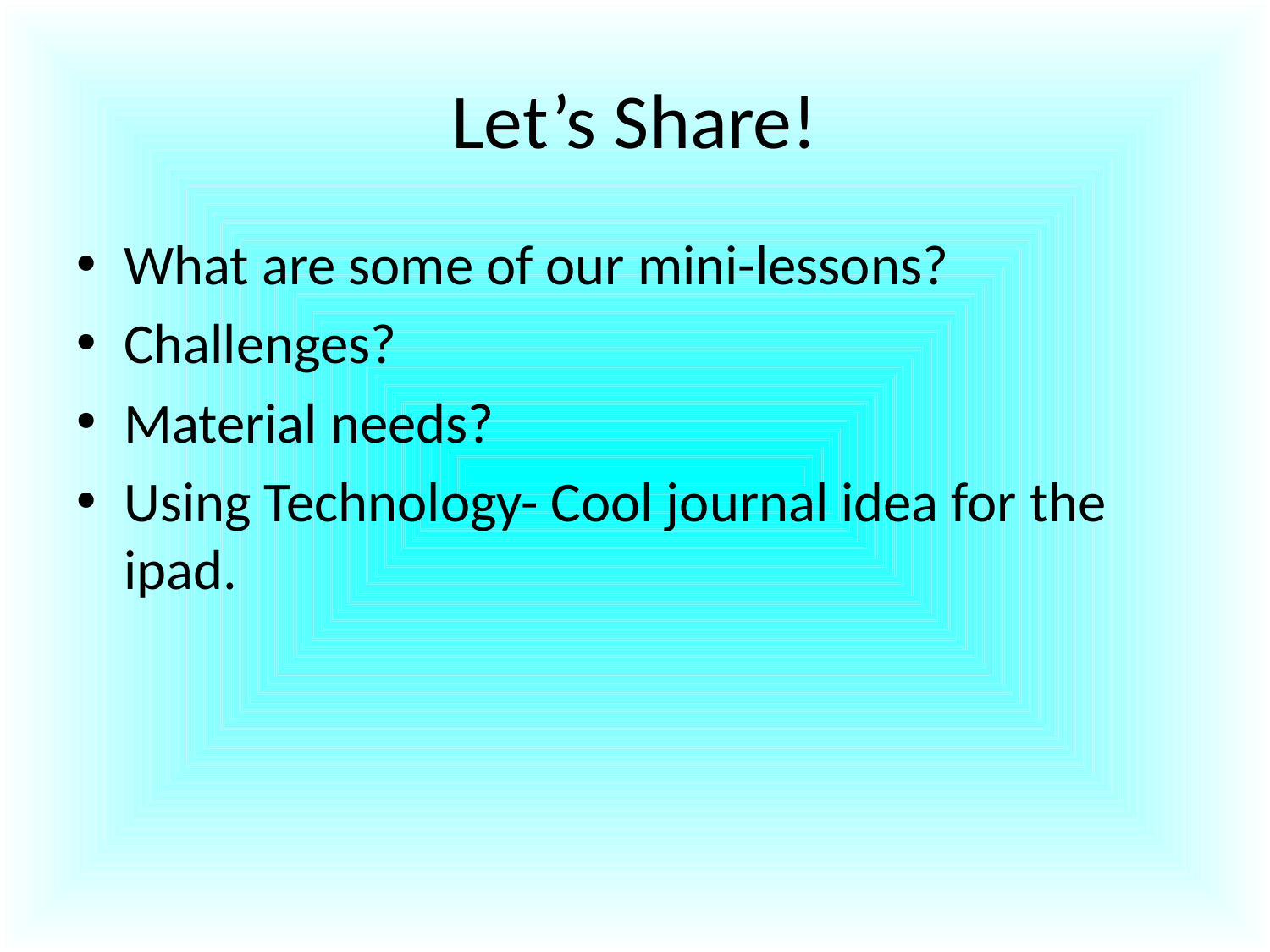

# Let’s Share!
What are some of our mini-lessons?
Challenges?
Material needs?
Using Technology- Cool journal idea for the ipad.